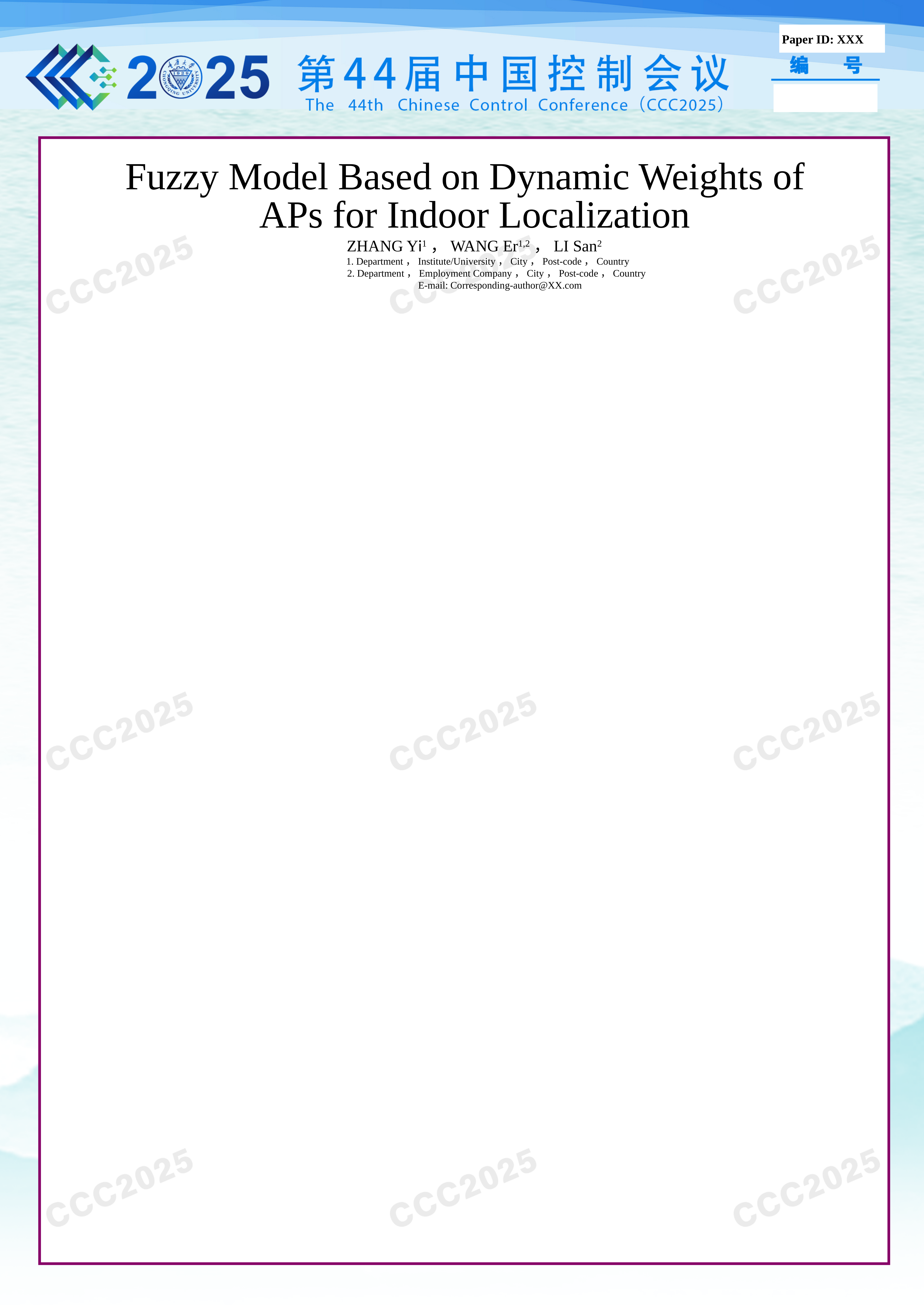

Paper ID: XXX
                Fuzzy Model Based on Dynamic Weights of
                 APs for Indoor Localization
                                        ZHANG Yi1，WANG Er1,2，LI San2
                                                                            1. Department，Institute/University，City，Post-code，Country
                                                                                   2. Department，Employment Company，City，Post-code，Country
                                                                                      E-mail: Corresponding-author@XX.com